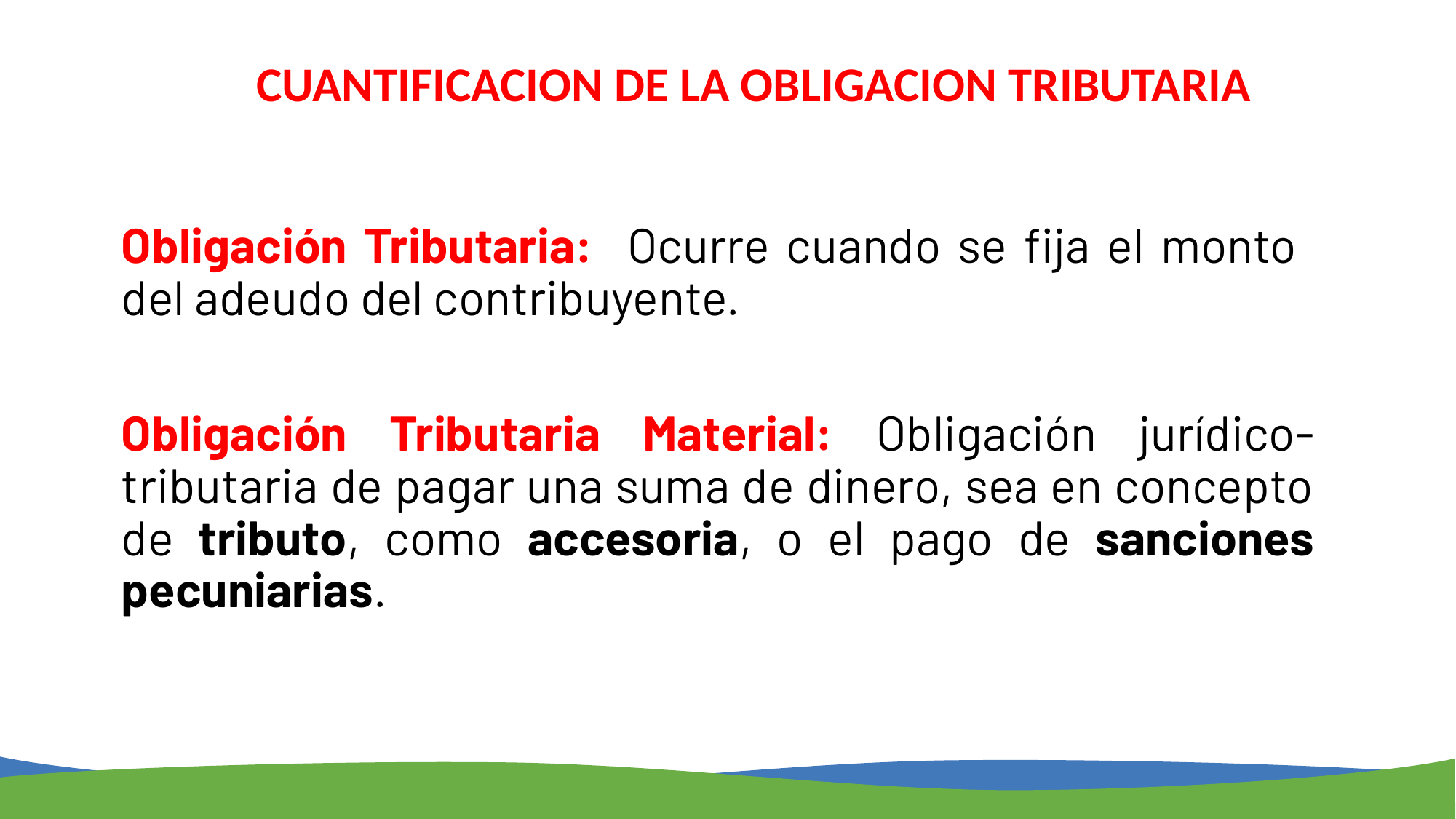

CUANTIFICACION DE LA OBLIGACION TRIBUTARIA
Obligación Tributaria:  Ocurre cuando se fija el monto  del adeudo del contribuyente.

Obligación Tributaria Material: Obligación jurídico-tributaria de pagar una suma de dinero, sea en concepto de tributo, como accesoria, o el pago de sanciones pecuniarias.